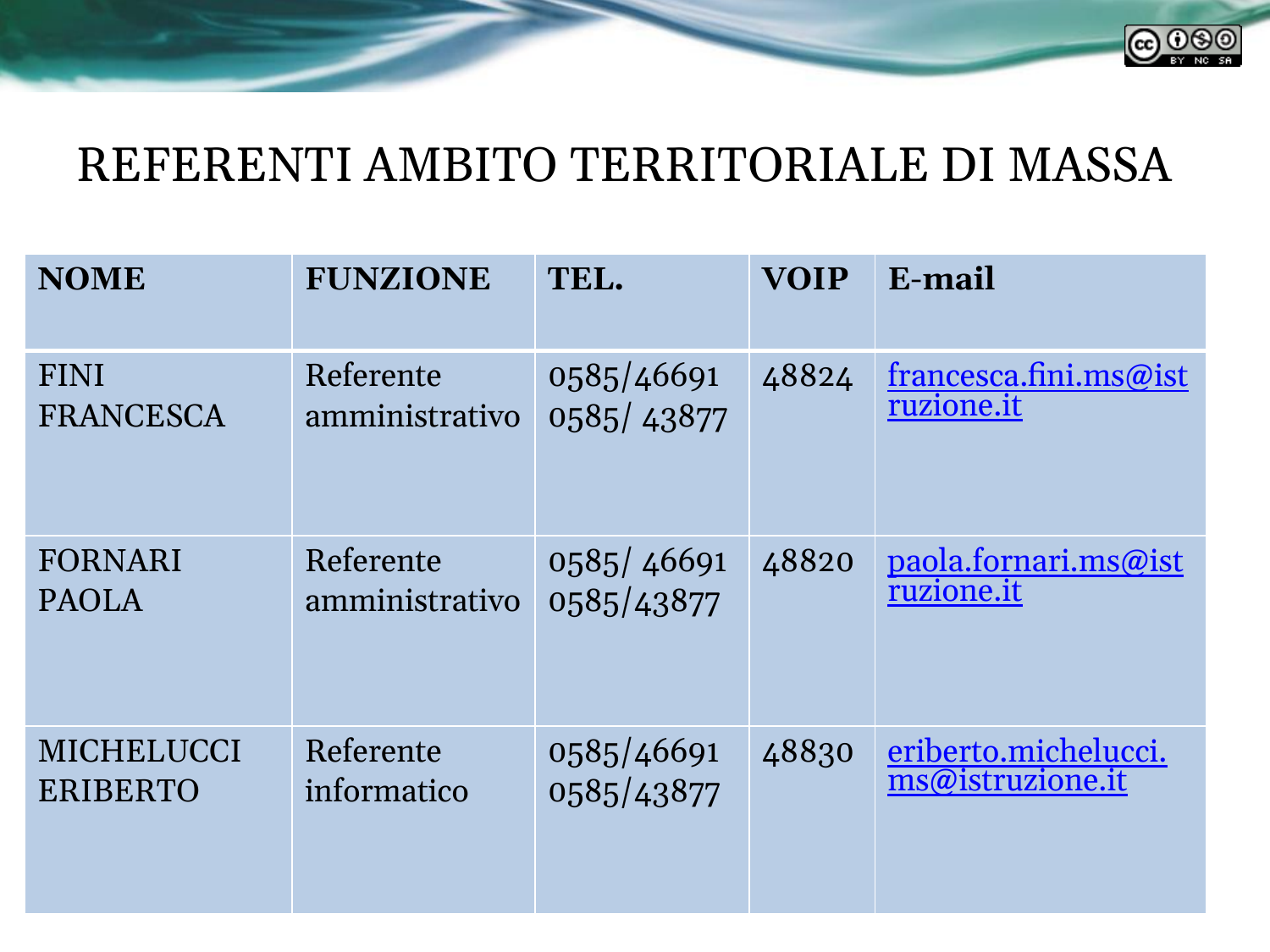

# REFERENTI AMBITO TERRITORIALE DI MASSA
| NOME | FUNZIONE | TEL. | VOIP | E-mail |
| --- | --- | --- | --- | --- |
| FINI FRANCESCA | Referente amministrativo | 0585/46691 0585/ 43877 | 48824 | francesca.fini.ms@istruzione.it |
| FORNARI PAOLA | Referente amministrativo | 0585/ 46691 0585/43877 | 48820 | paola.fornari.ms@istruzione.it |
| MICHELUCCI ERIBERTO | Referente informatico | 0585/46691 0585/43877 | 48830 | eriberto.michelucci.ms@istruzione.it |